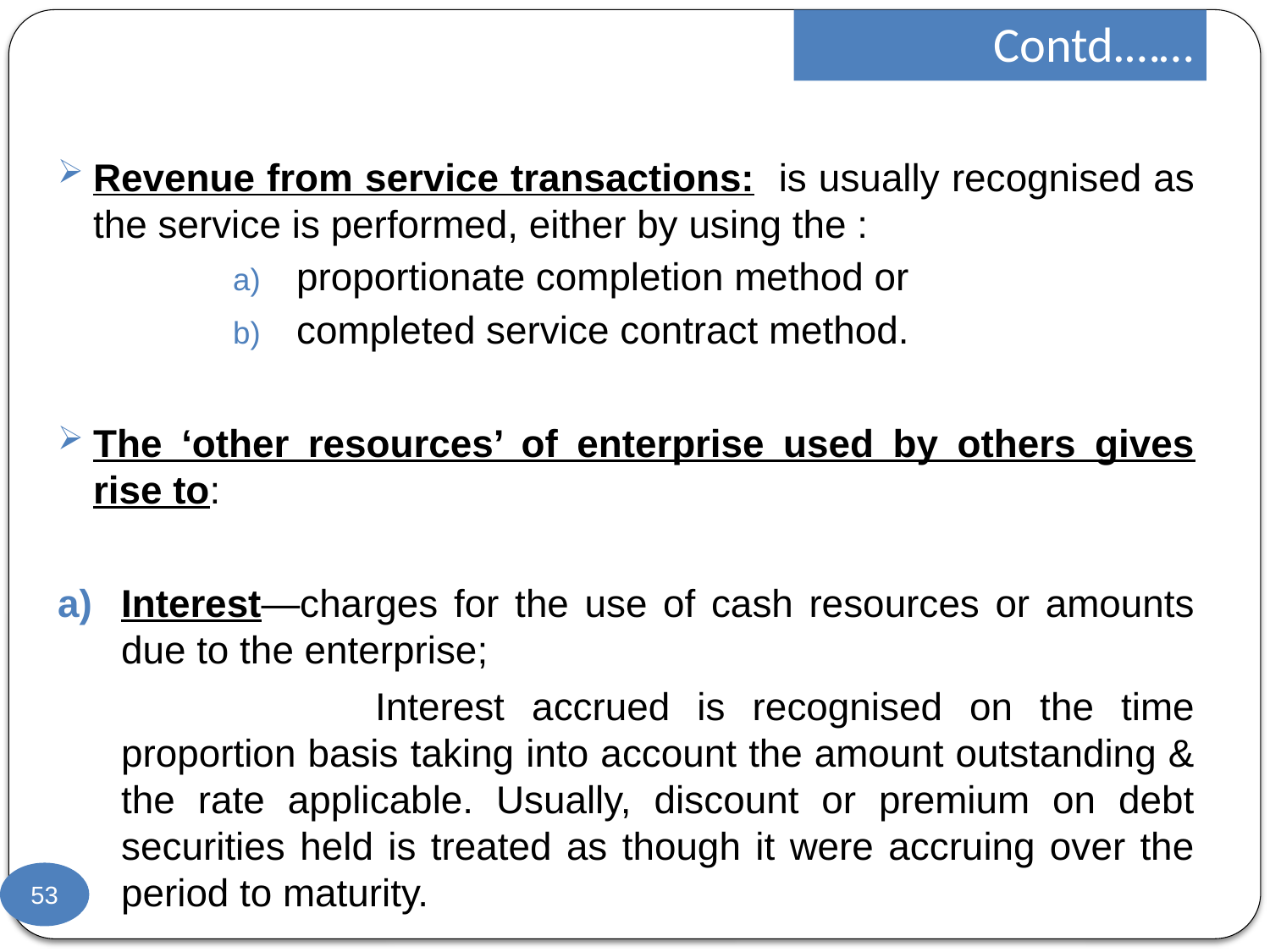

Contd.……
Revenue from service transactions:  is usually recognised as the service is performed, either by using the :
proportionate completion method or
completed service contract method.

The ‘other resources’ of enterprise used by others gives rise to:

Interest—charges for the use of cash resources or amounts due to the enterprise;
			Interest accrued is recognised on the time proportion basis taking into account the amount outstanding & the rate applicable. Usually, discount or premium on debt securities held is treated as though it were accruing over the period to maturity.
53